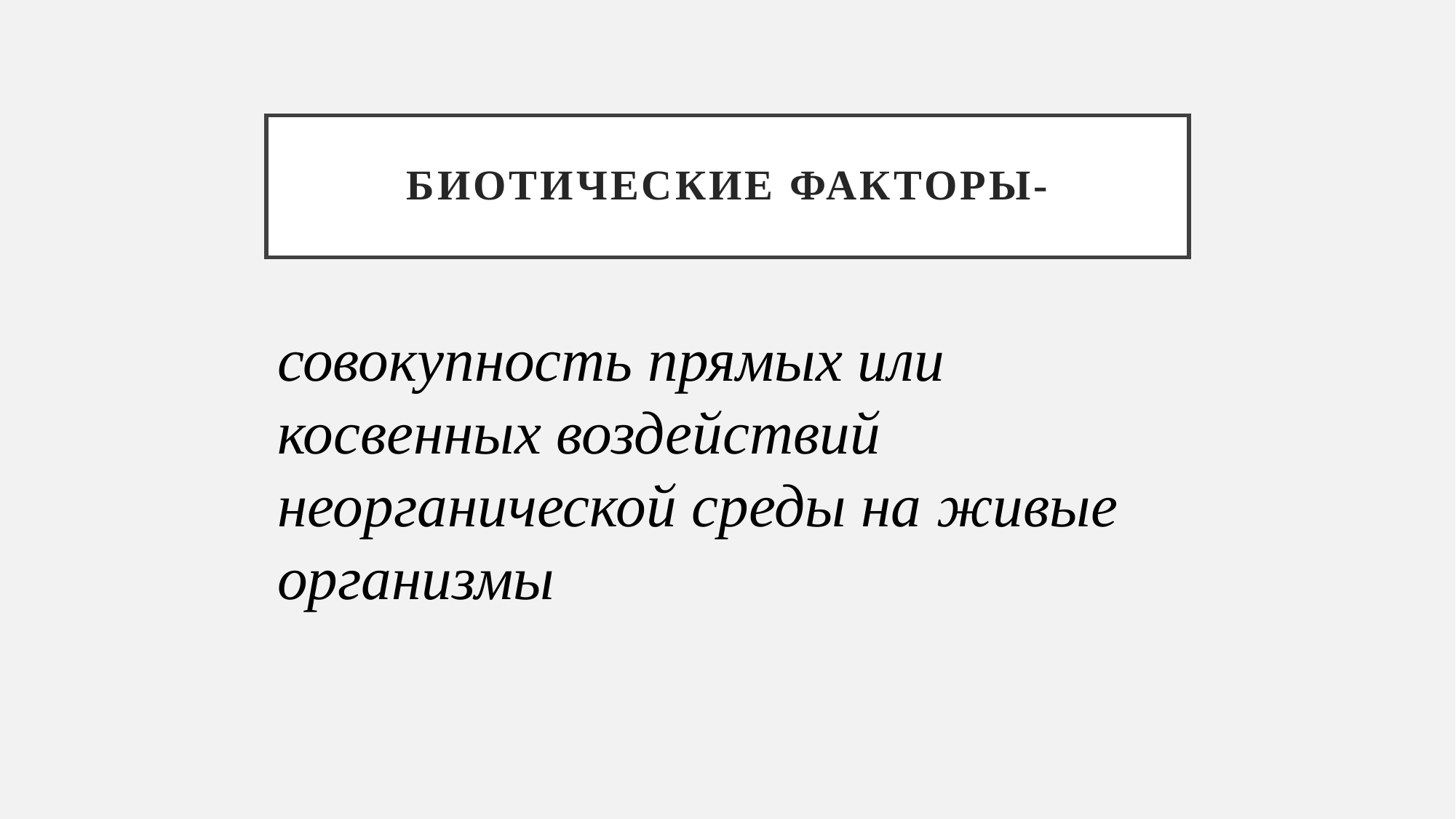

# Биотические факторы-
совокупность прямых или косвенных воздействий неорганической среды на живые организмы